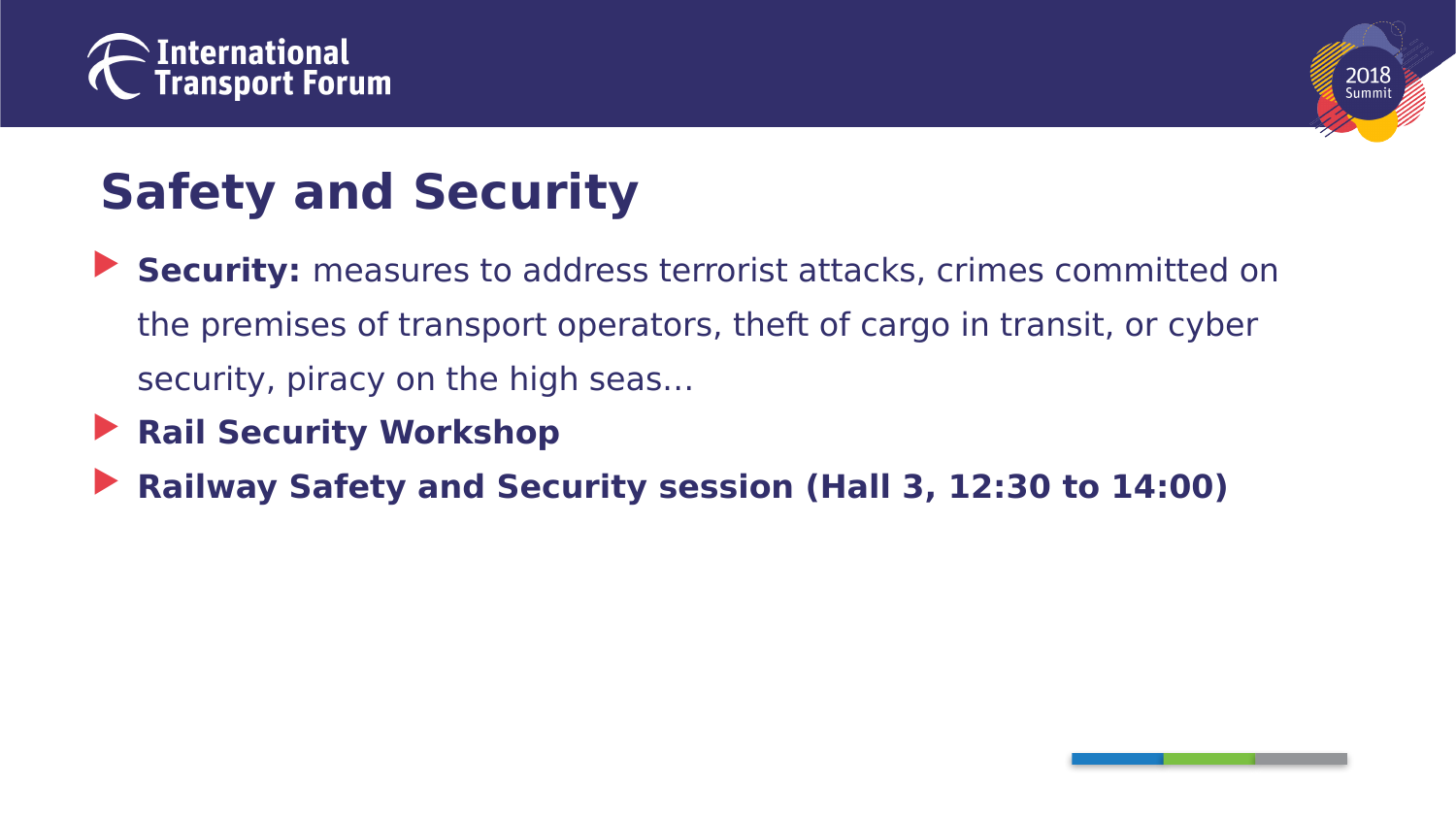

# Safety and Security
Security: measures to address terrorist attacks, crimes committed on the premises of transport operators, theft of cargo in transit, or cyber security, piracy on the high seas…
Rail Security Workshop
Railway Safety and Security session (Hall 3, 12:30 to 14:00)